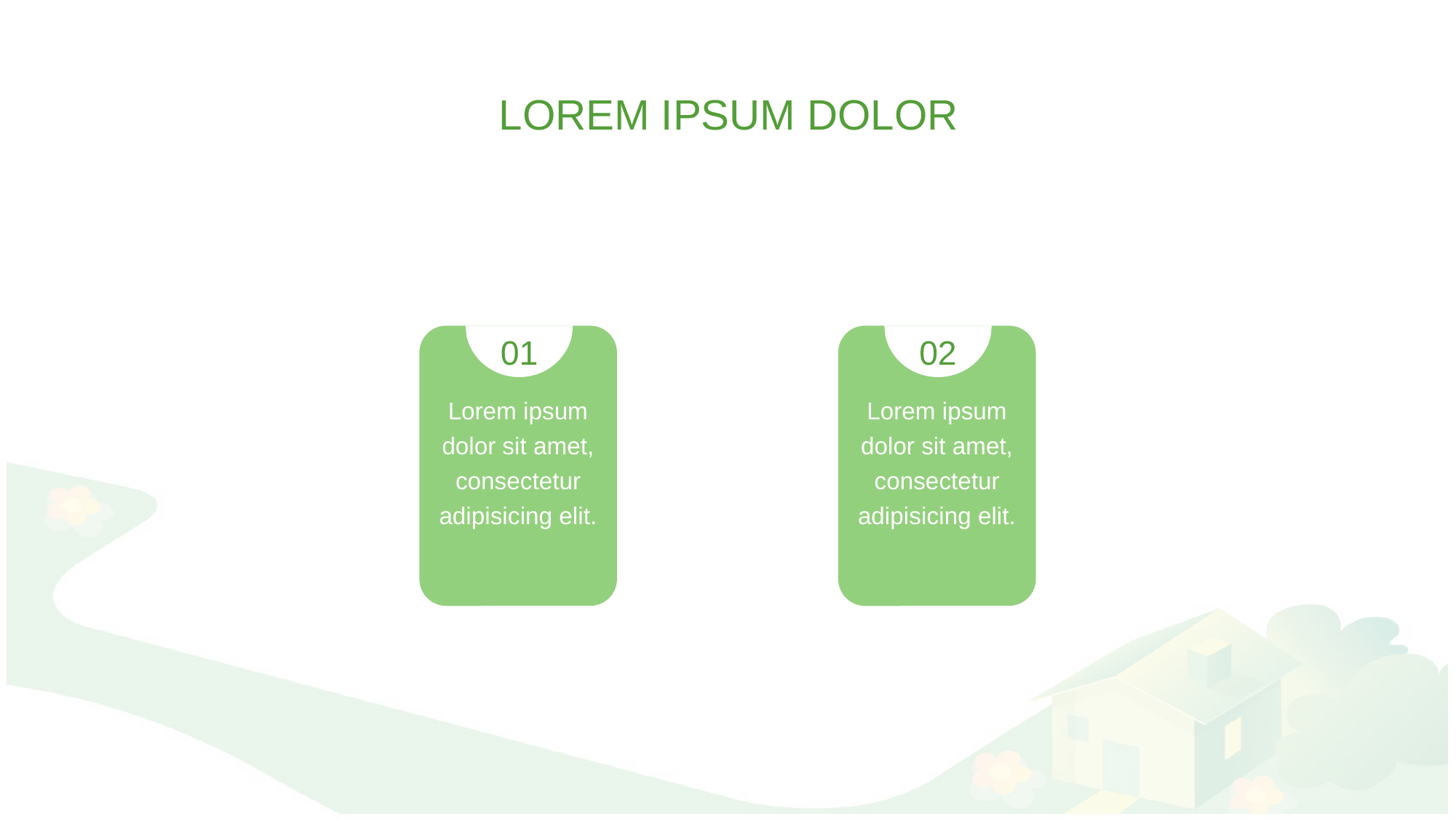

LOREM IPSUM DOLOR
Lorem ipsum dolor sit amet, consectetur adipisicing elit.
01
Lorem ipsum dolor sit amet, consectetur adipisicing elit.
02